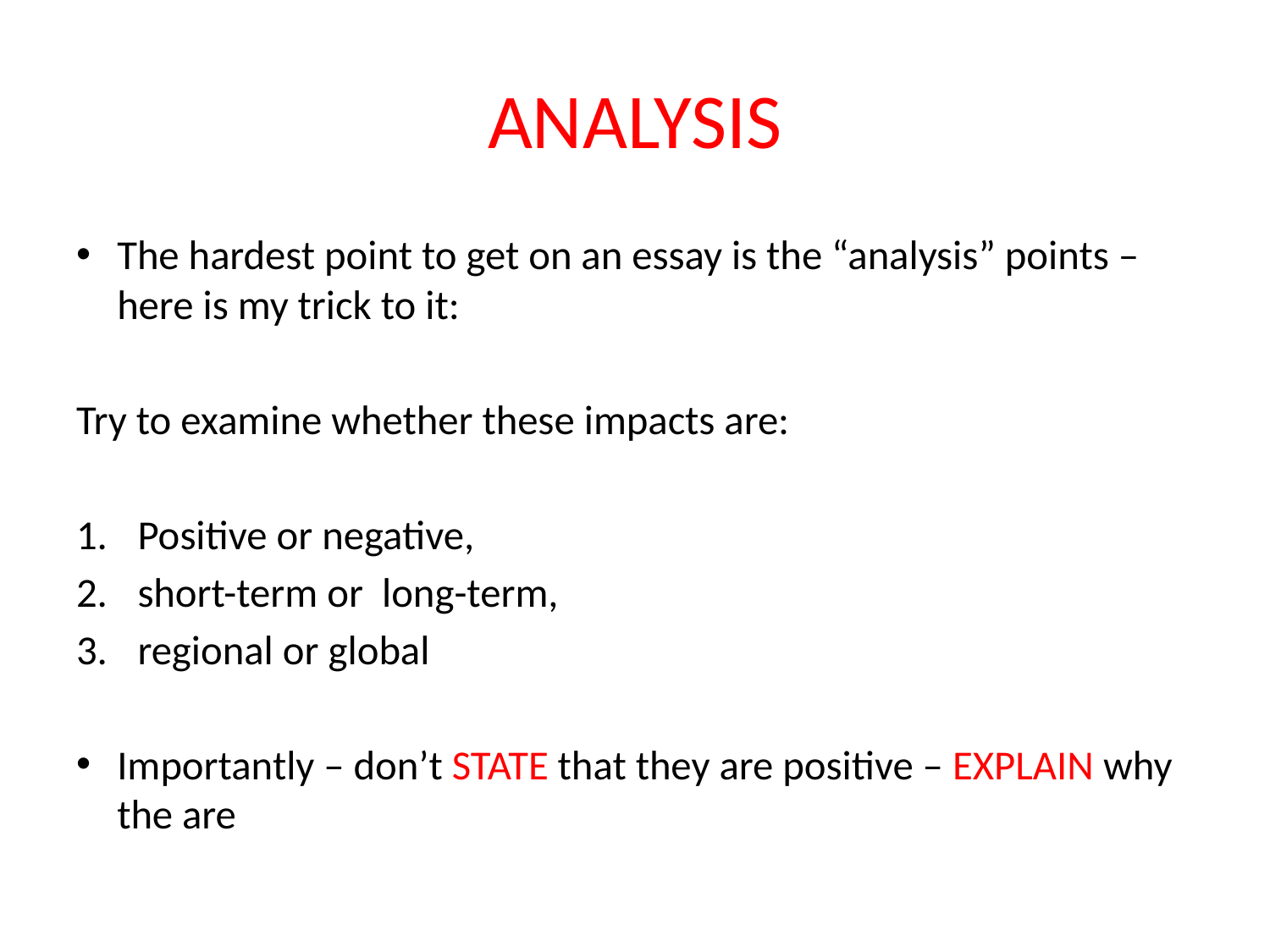

# ANALYSIS
The hardest point to get on an essay is the “analysis” points – here is my trick to it:

Try to examine whether these impacts are:

Positive or negative,
short-term or  long-term,
regional or global

Importantly – don’t STATE that they are positive – EXPLAIN why the are